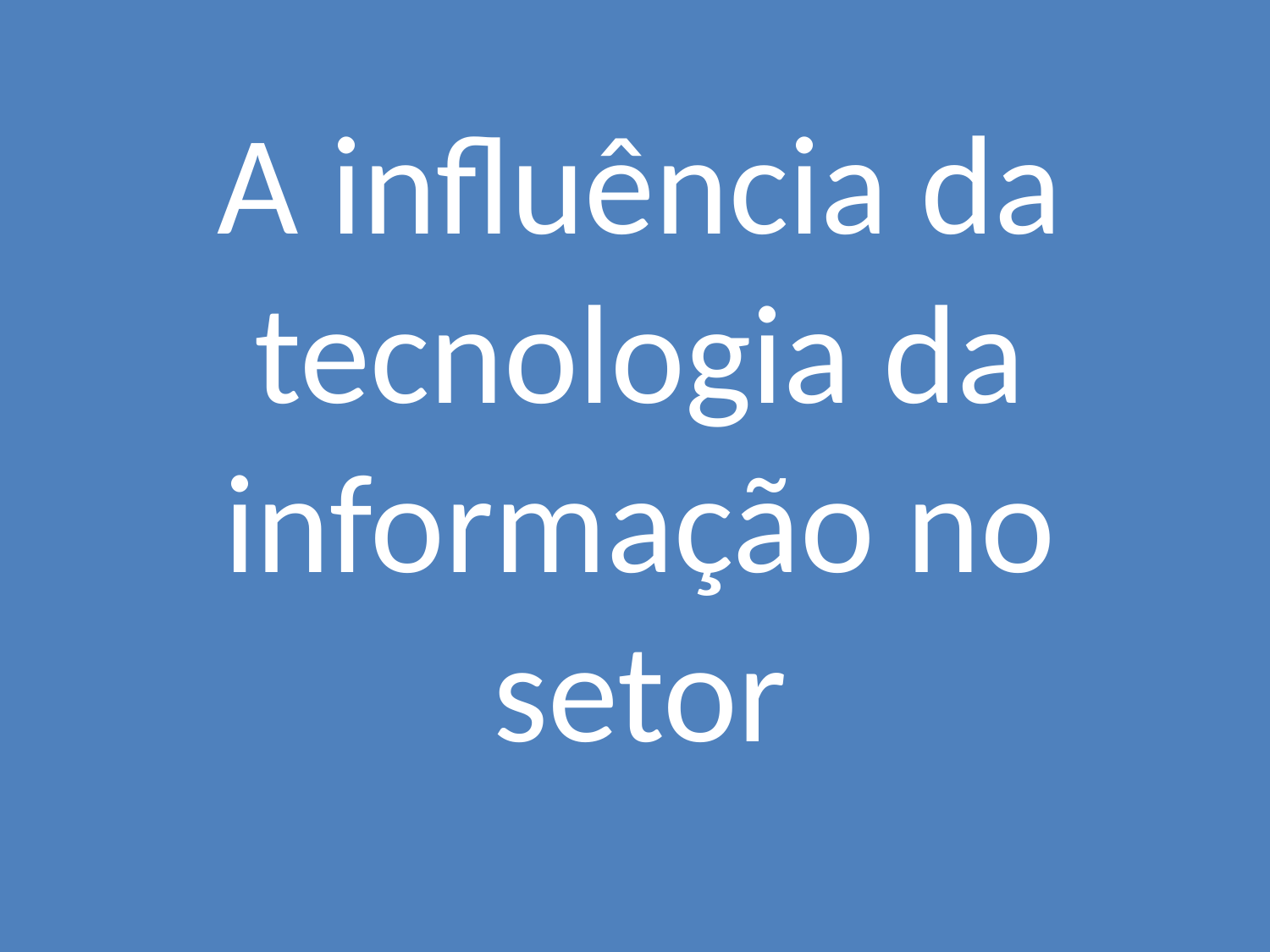

A influência da tecnologia da informação no setor